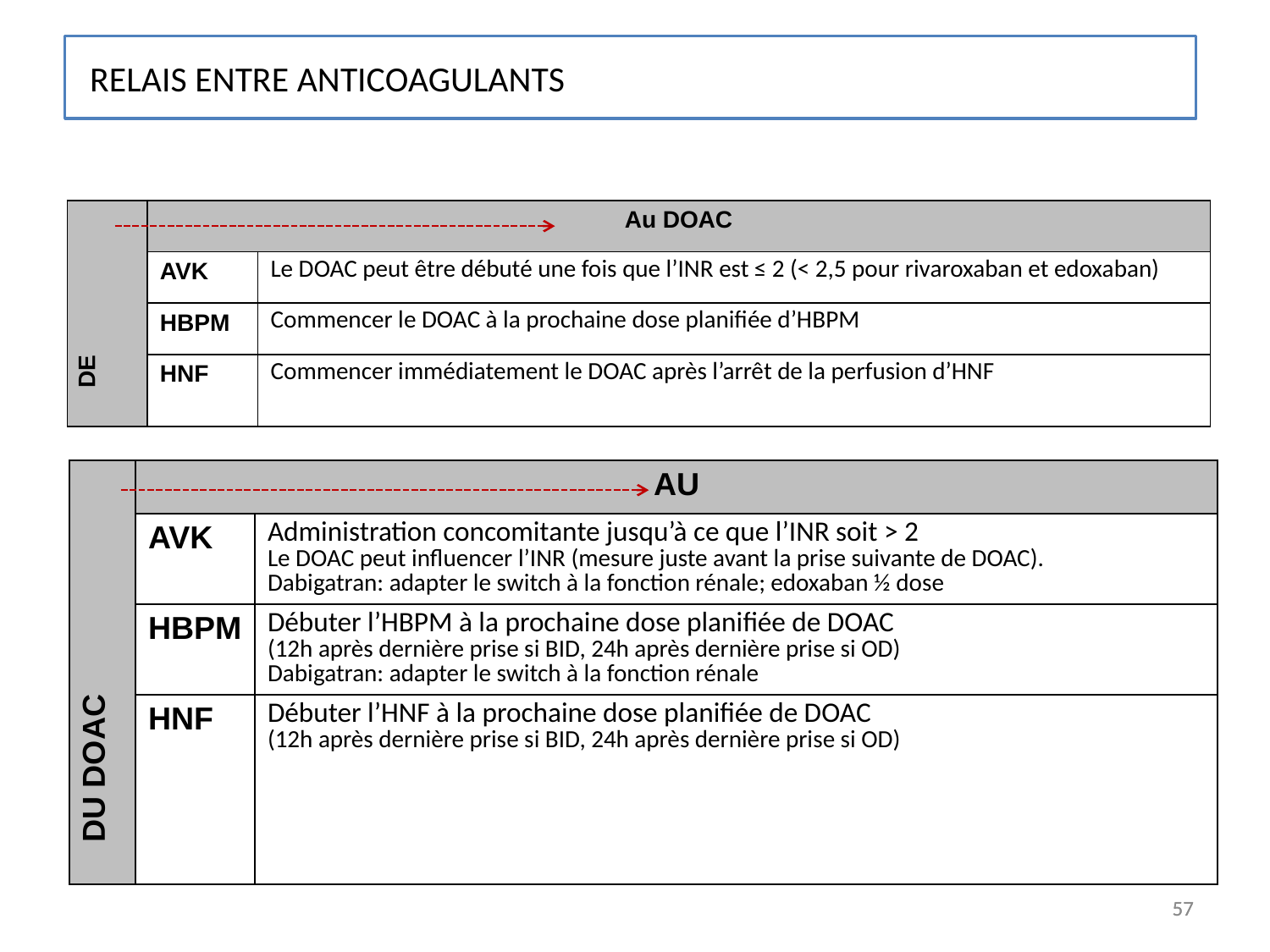

Relais entre anticoagulants
| DE | Au DOAC |  |
| --- | --- | --- |
|  | AVK | Le DOAC peut être débuté une fois que l’INR est ≤ 2 (< 2,5 pour rivaroxaban et edoxaban) |
|  | HBPM | Commencer le DOAC à la prochaine dose planifiée d’HBPM |
|  | HNF | Commencer immédiatement le DOAC après l’arrêt de la perfusion d’HNF |
| DU DOAC | AU |  |
| --- | --- | --- |
|  | AVK | Administration concomitante jusqu’à ce que l’INR soit > 2 Le DOAC peut influencer l’INR (mesure juste avant la prise suivante de DOAC). Dabigatran: adapter le switch à la fonction rénale; edoxaban ½ dose |
|  | HBPM | Débuter l’HBPM à la prochaine dose planifiée de DOAC (12h après dernière prise si BID, 24h après dernière prise si OD) Dabigatran: adapter le switch à la fonction rénale |
|  | HNF | Débuter l’HNF à la prochaine dose planifiée de DOAC (12h après dernière prise si BID, 24h après dernière prise si OD) |
57
57